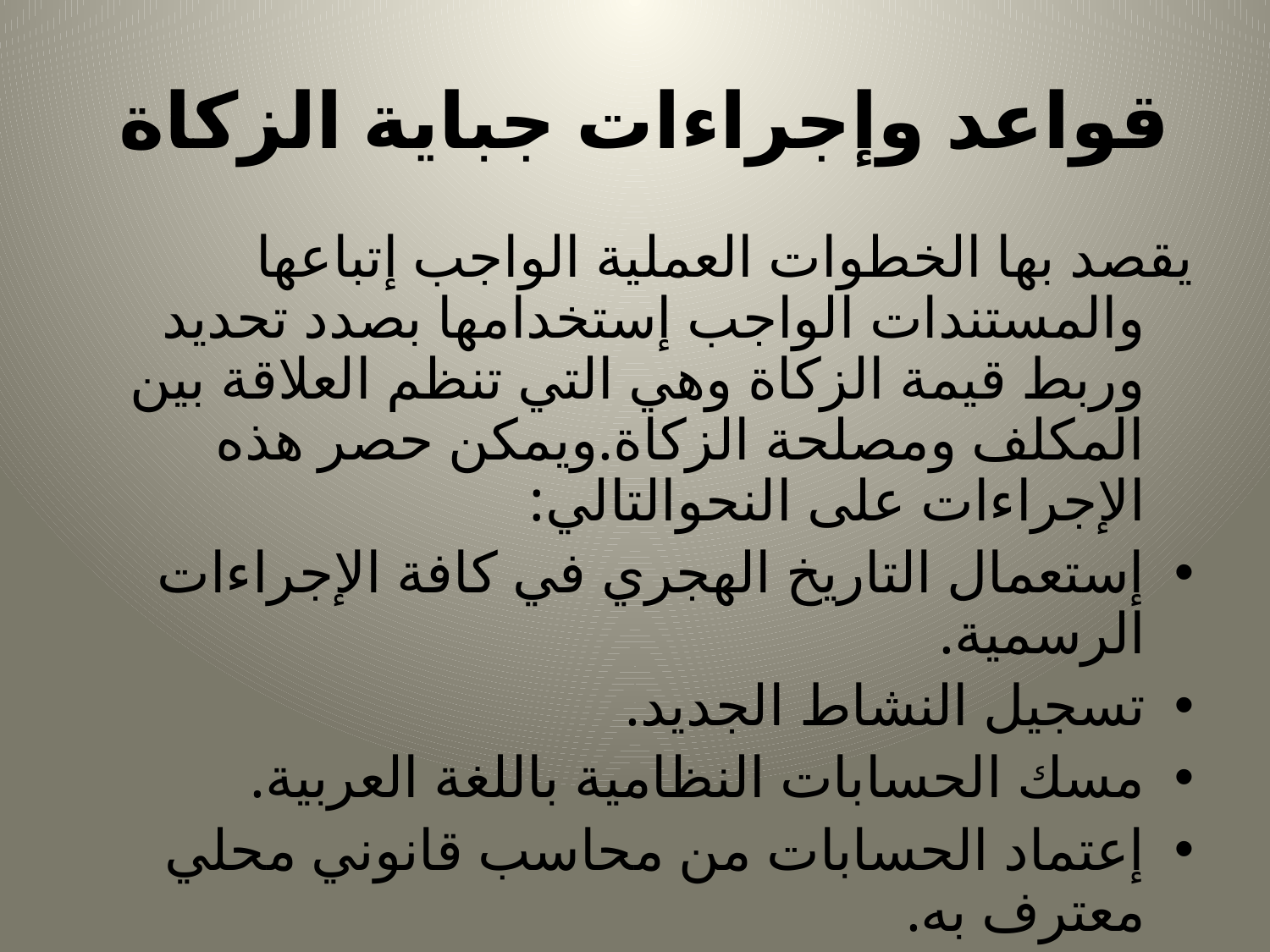

# قواعد وإجراءات جباية الزكاة
يقصد بها الخطوات العملية الواجب إتباعها والمستندات الواجب إستخدامها بصدد تحديد وربط قيمة الزكاة وهي التي تنظم العلاقة بين المكلف ومصلحة الزكاة.ويمكن حصر هذه الإجراءات على النحوالتالي:
إستعمال التاريخ الهجري في كافة الإجراءات الرسمية.
تسجيل النشاط الجديد.
مسك الحسابات النظامية باللغة العربية.
إعتماد الحسابات من محاسب قانوني محلي معترف به.